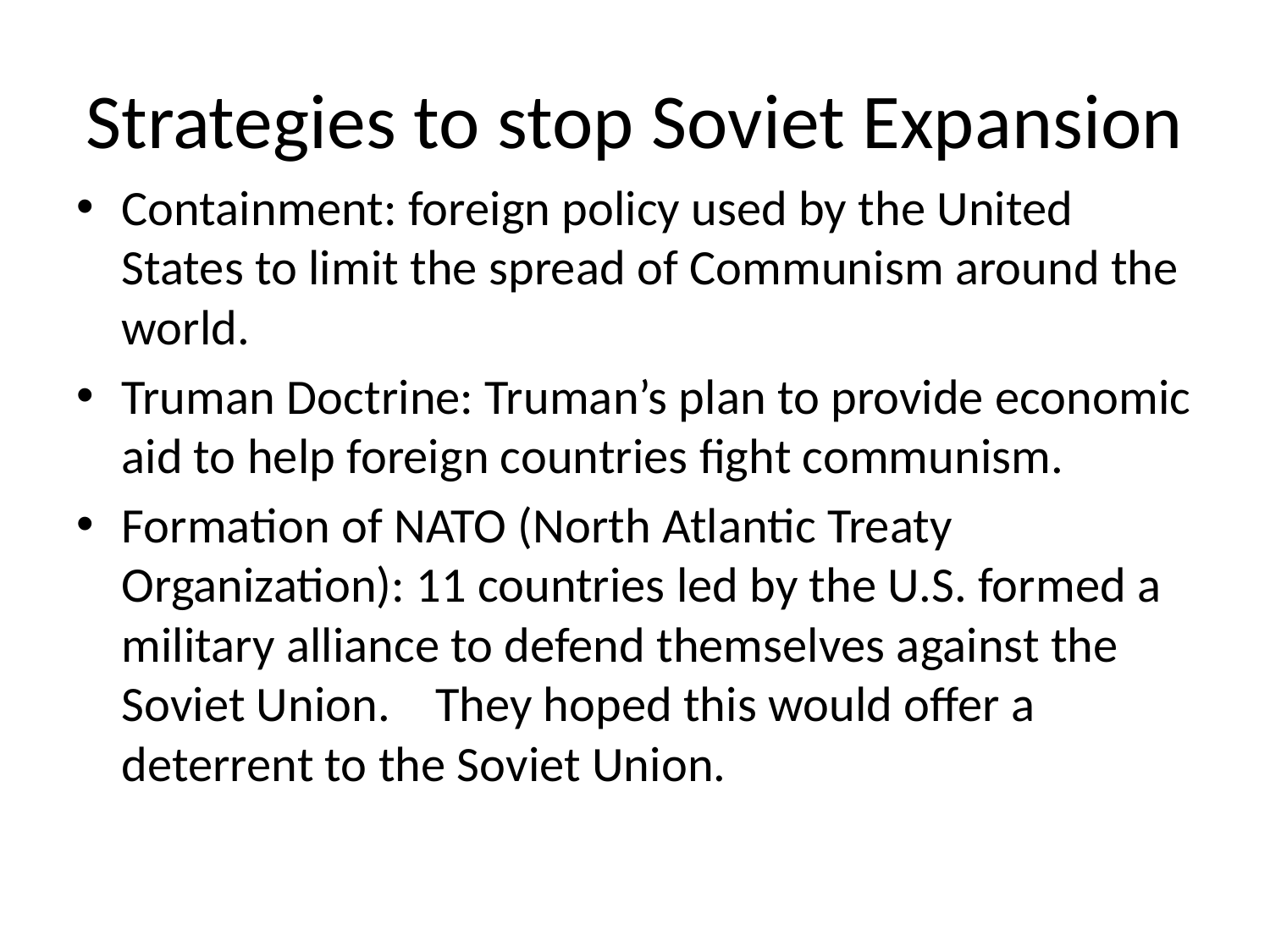

# Strategies to stop Soviet Expansion
Containment: foreign policy used by the United States to limit the spread of Communism around the world.
Truman Doctrine: Truman’s plan to provide economic aid to help foreign countries fight communism.
Formation of NATO (North Atlantic Treaty Organization): 11 countries led by the U.S. formed a military alliance to defend themselves against the Soviet Union.    They hoped this would offer a deterrent to the Soviet Union.